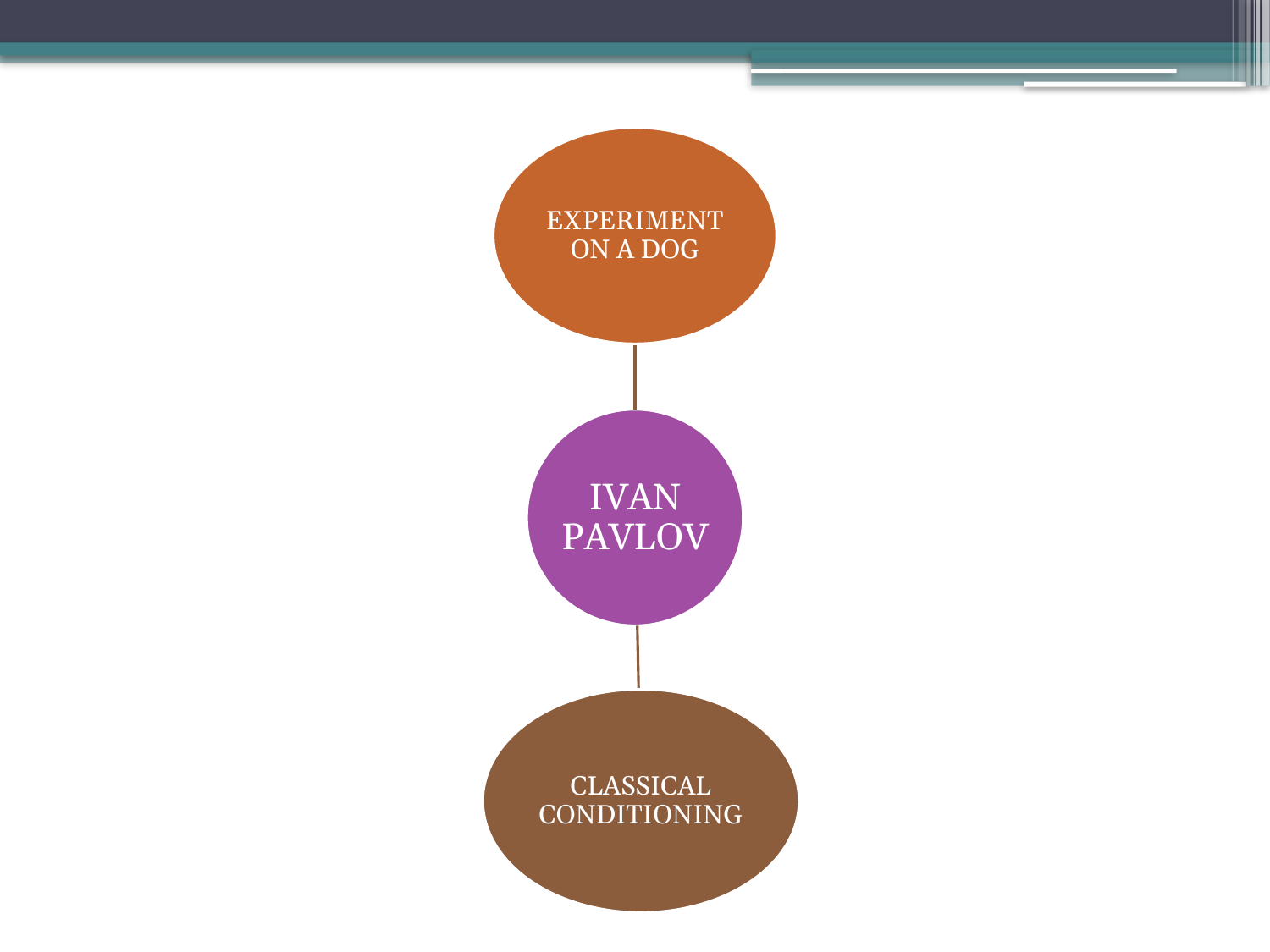

IVAN PAVLOV

EXPERIMENT ON A DOG

CLASSICAL CONDITIONING